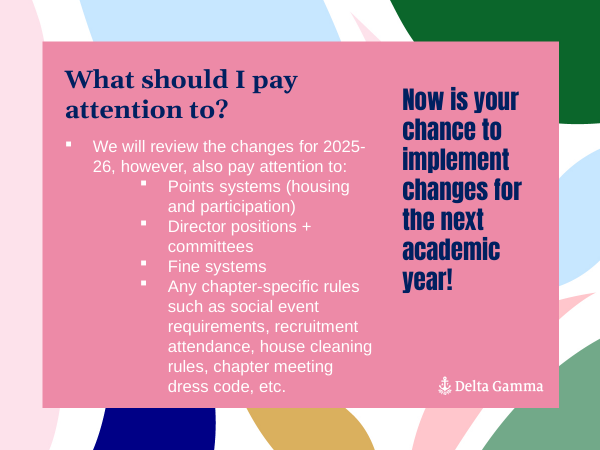

What should I pay attention to?
We will review the changes for 2025-26, however, also pay attention to:
Points systems (housing and participation)
Director positions + committees
Fine systems
Any chapter-specific rules such as social event requirements, recruitment attendance, house cleaning rules, chapter meeting dress code, etc.

Now is your chance to implement changes for the next academic year!